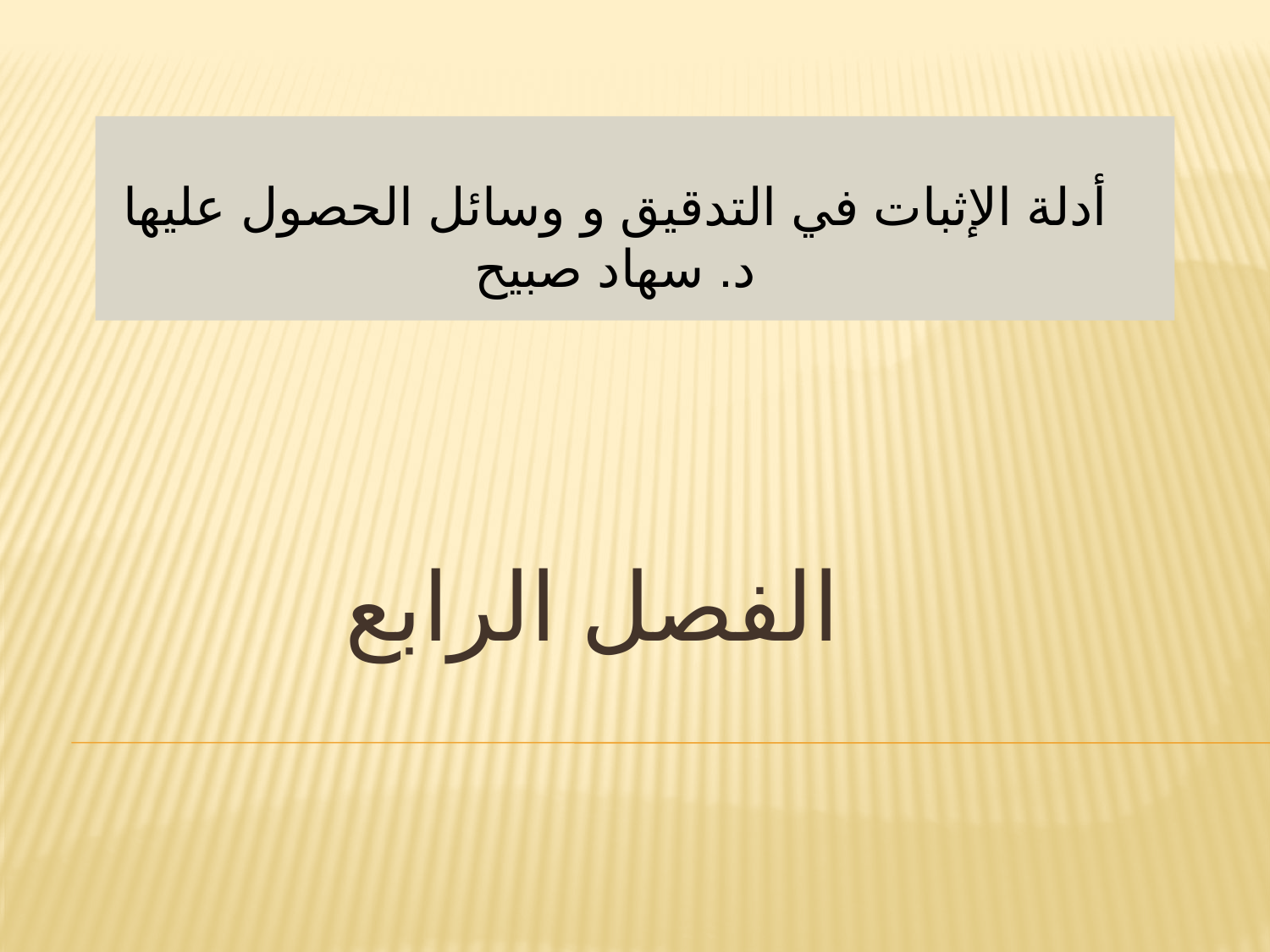

# أدلة الإثبات في التدقيق و وسائل الحصول عليها د. سهاد صبيح
الفصل الرابع